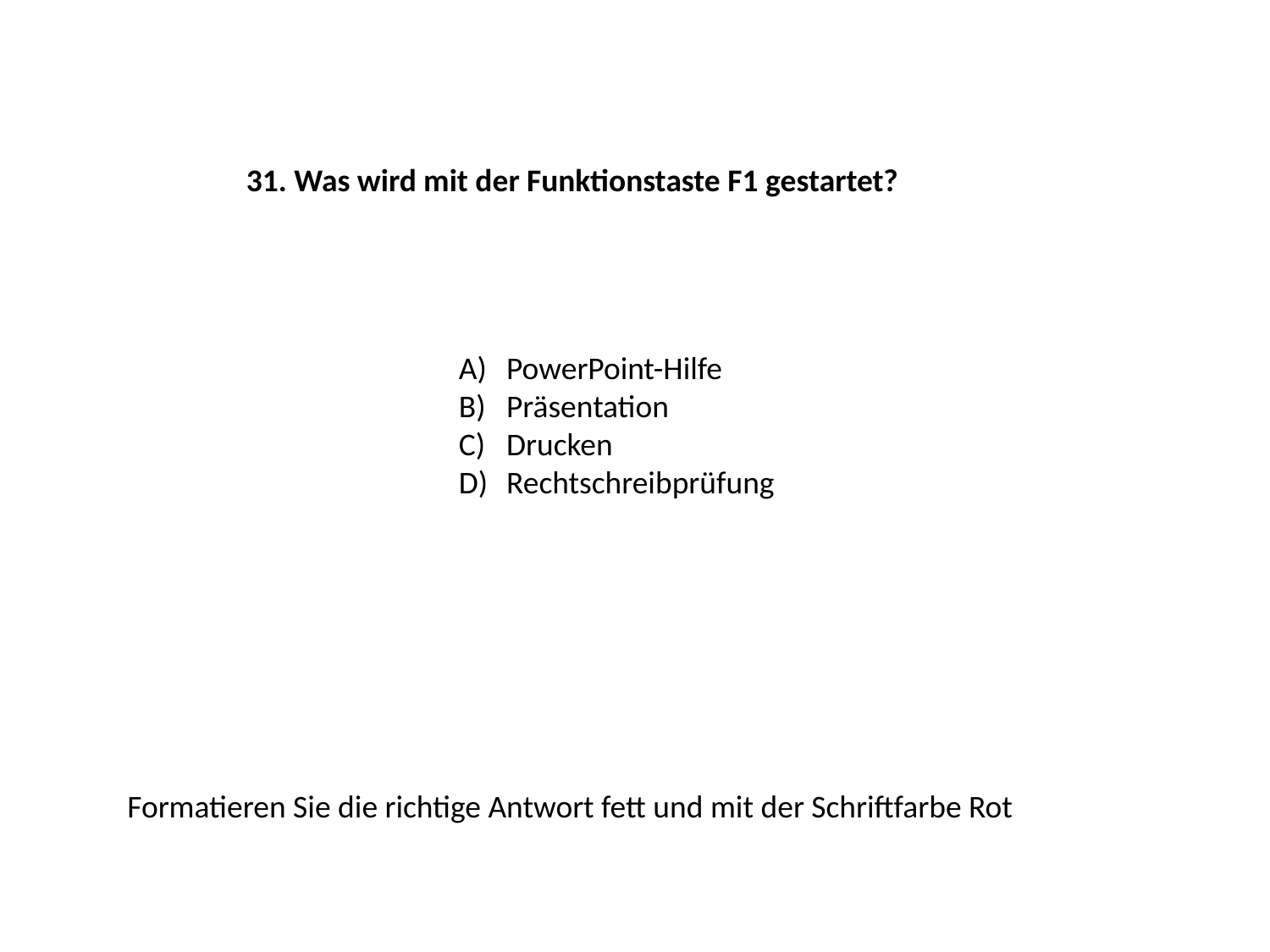

31. Was wird mit der Funktionstaste F1 gestartet?
PowerPoint-Hilfe
Präsentation
Drucken
Rechtschreibprüfung
Formatieren Sie die richtige Antwort fett und mit der Schriftfarbe Rot